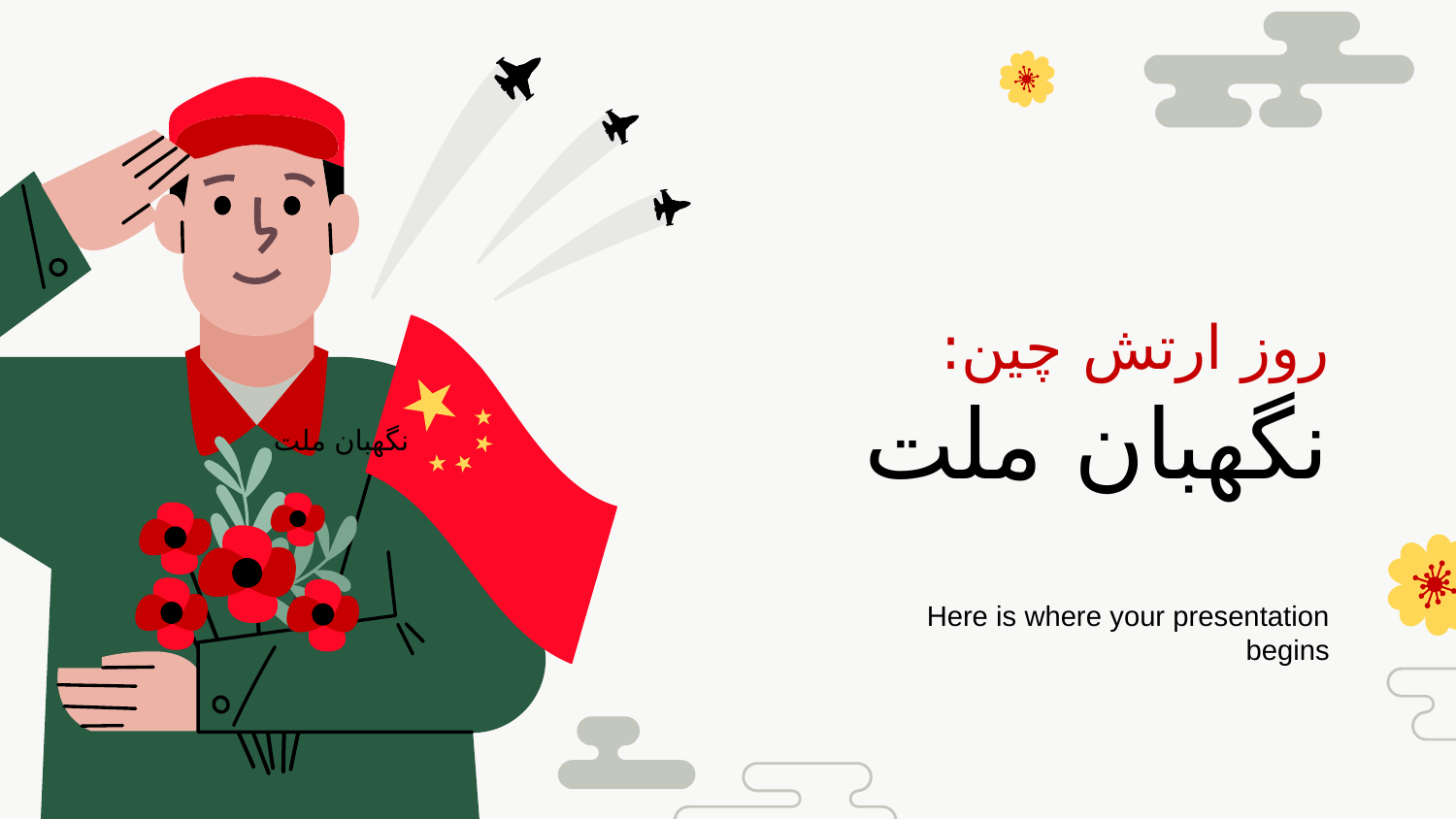

# روز ارتش چین: نگهبان ملت
نگهبان ملت
Here is where your presentation begins